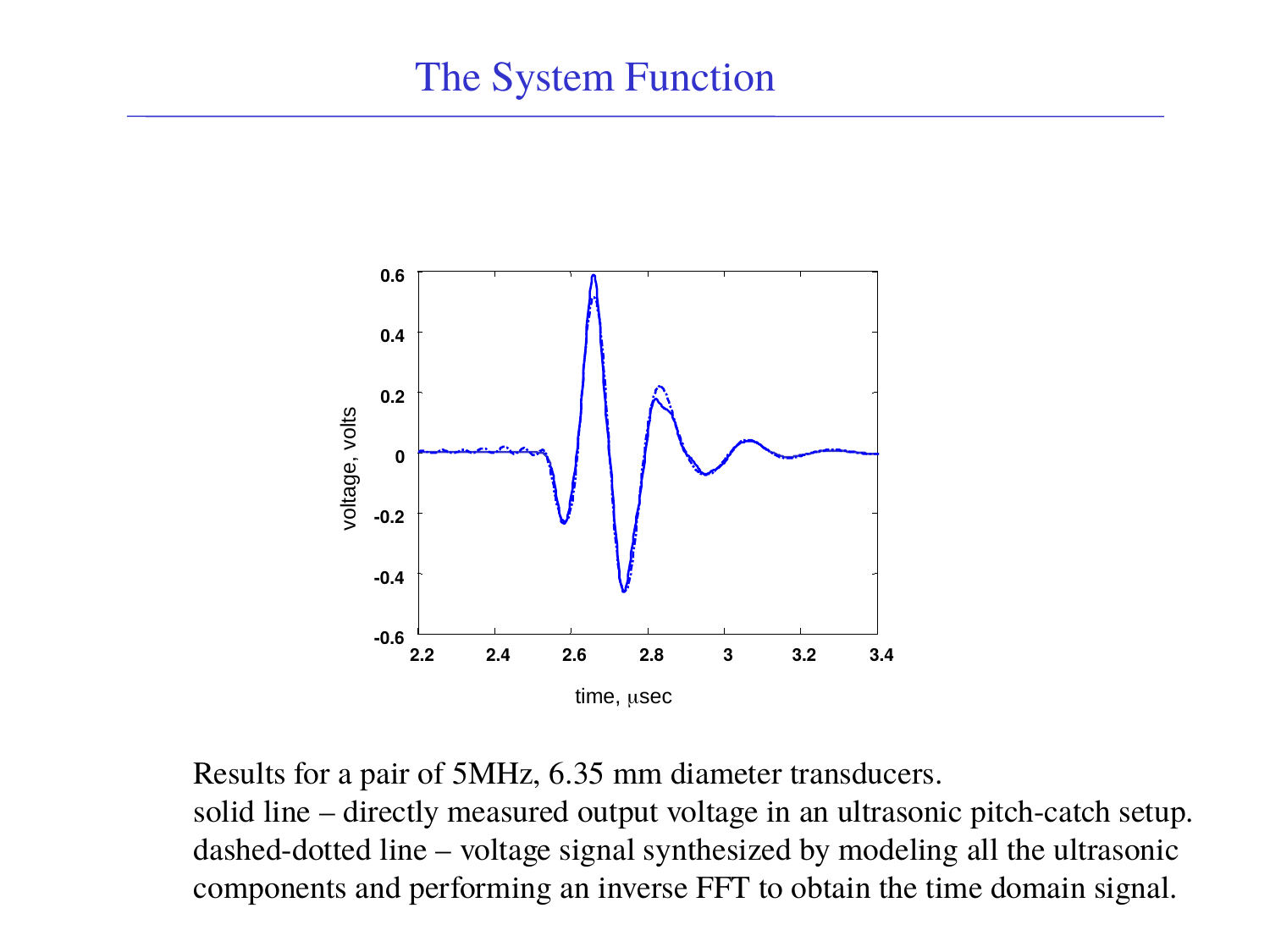

The System Function

0.6

0.4

0.2

0

voltage, volts

-0.2

-0.4

-0.6

2.2
2.4
2.6
2.8
3
3.2
3.4
time, μsec
Results for a pair of 5MHz, 6.35 mm diameter transducers.
solid line – directly measured output voltage in an ultrasonic pitch-catch setup.
dashed-dotted line – voltage signal synthesized by modeling all the ultrasonic
components and performing an inverse FFT to obtain the time domain signal.